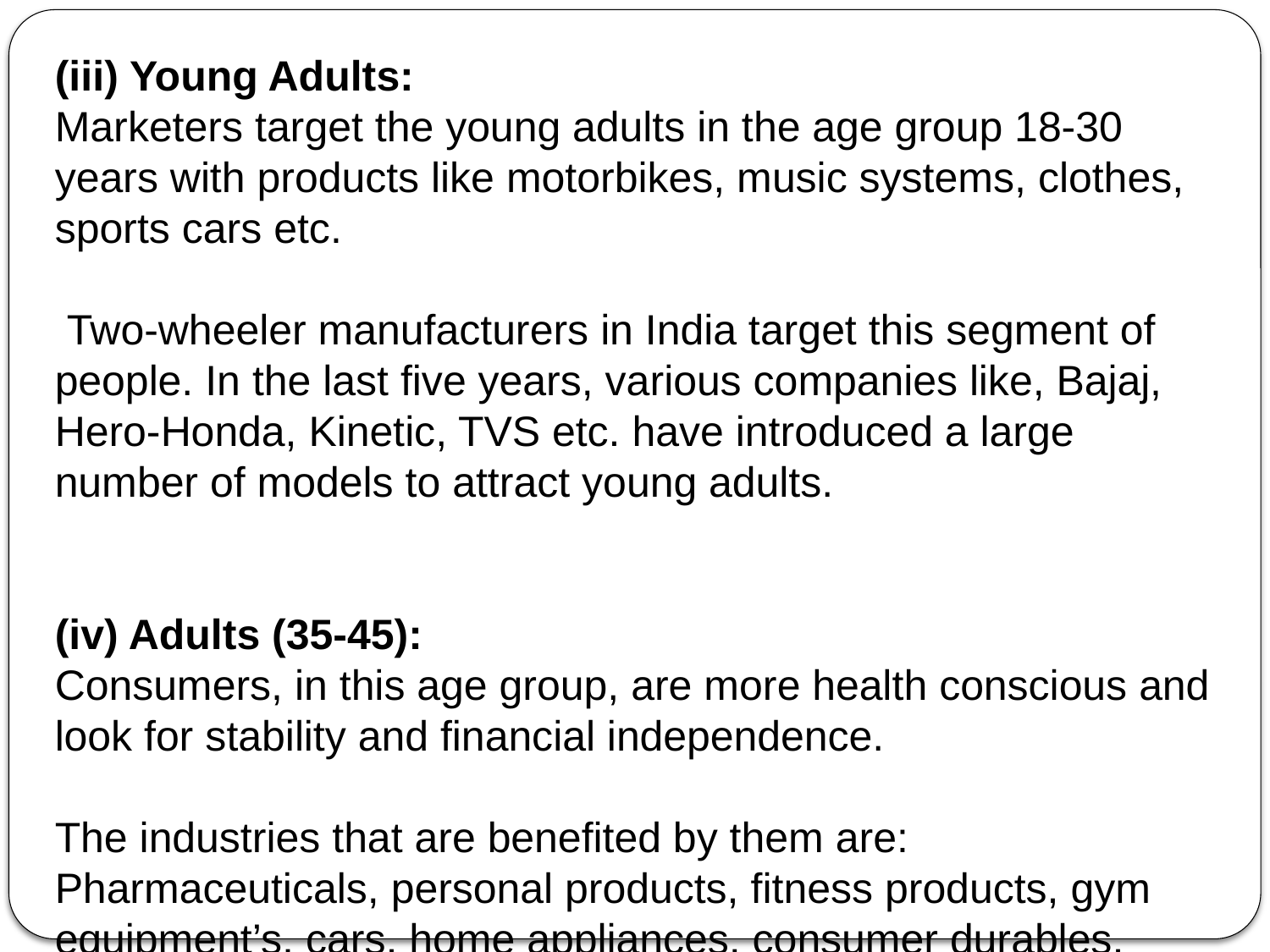

(iii) Young Adults:
Marketers target the young adults in the age group 18-30 years with products like motorbikes, music systems, clothes, sports cars etc.

 Two-wheeler manufacturers in India target this segment of people. In the last five years, various companies like, Bajaj, Hero-Honda, Kinetic, TVS etc. have introduced a large number of models to attract young adults.

(iv) Adults (35-45):
Consumers, in this age group, are more health conscious and look for stability and financial independence.

The industries that are benefited by them are: Pharmaceuticals, personal products, fitness products, gym equipment’s, cars, home appliances, consumer durables, banks, insurance companies, etc. Marketers push products specifically designed for this age group.